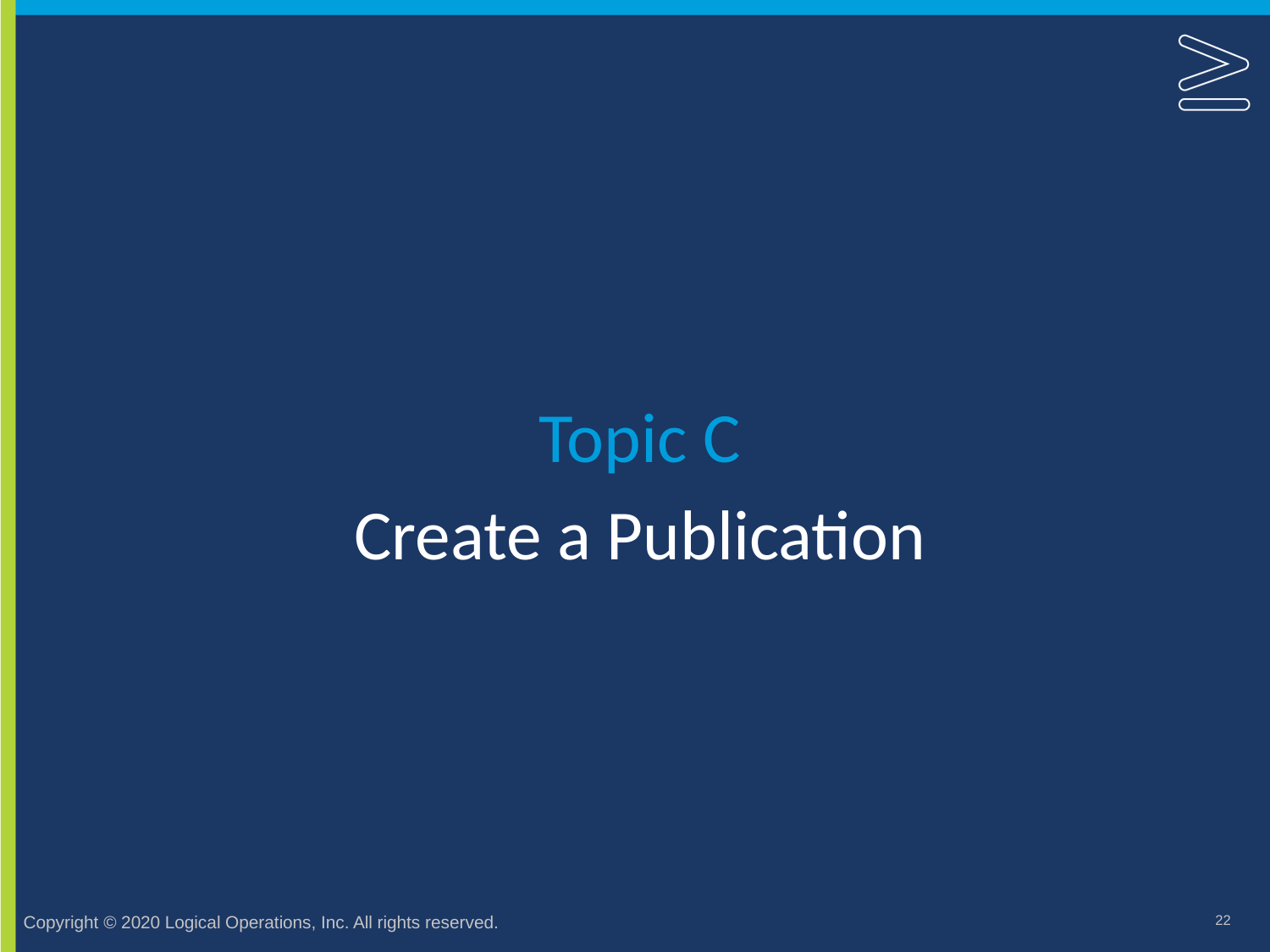

Topic C
# Create a Publication
22